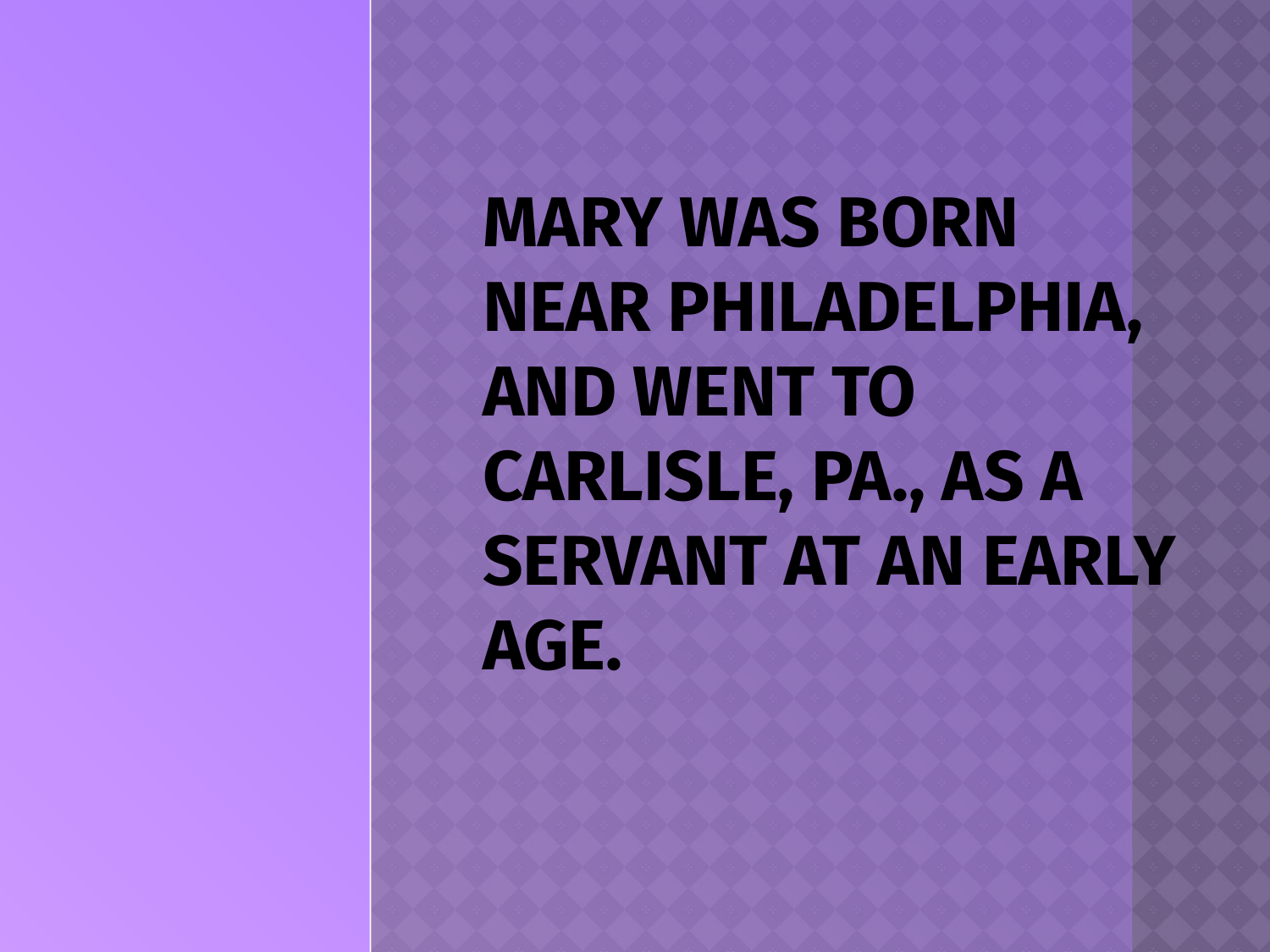

# Mary was born near Philadelphia, and went to Carlisle, Pa., as a servant at an early age.